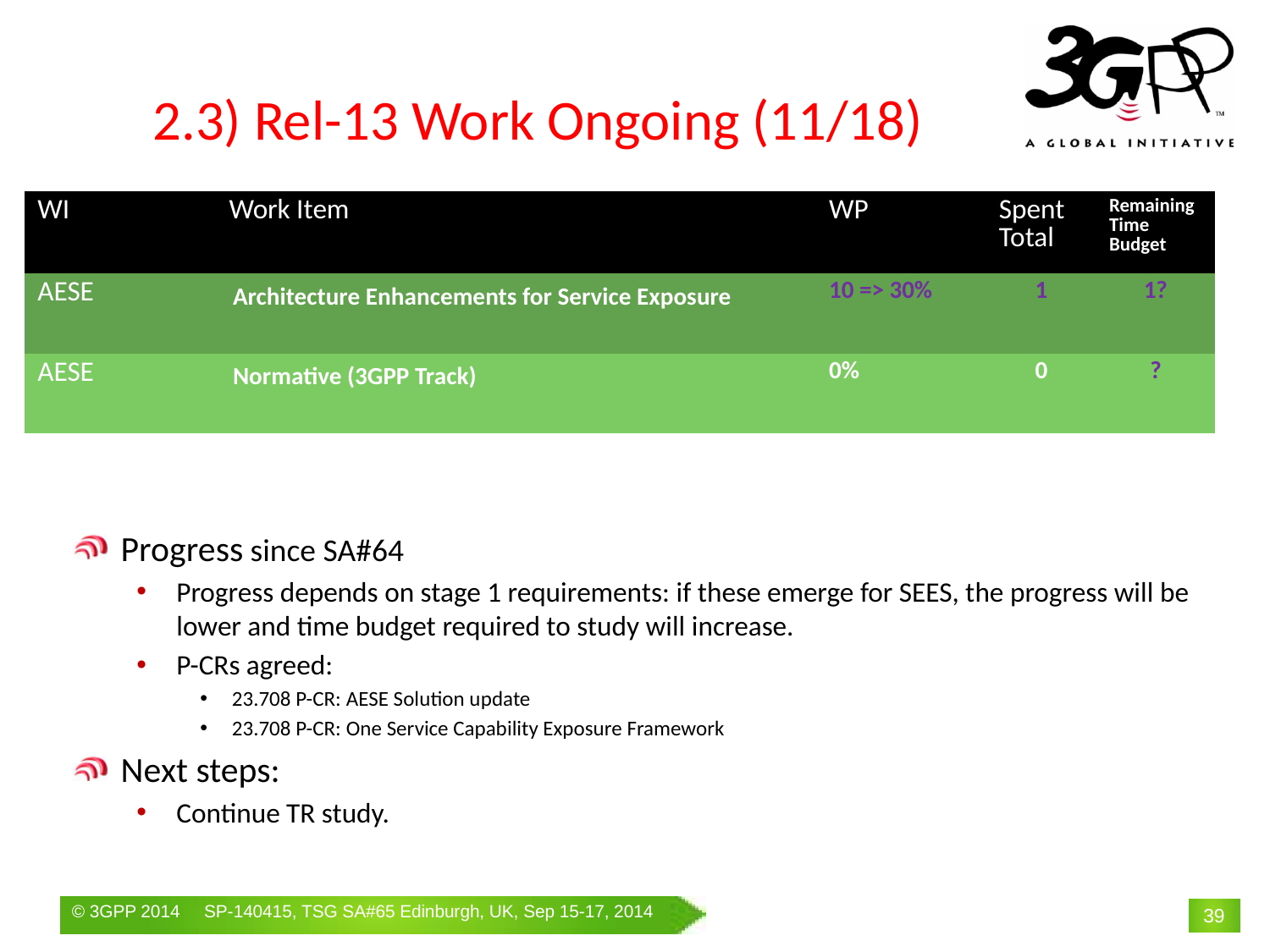

# 2.3) Rel-13 Work Ongoing (11/18)
| WI | Work Item | WP | Spent Total | Remaining Time Budget |
| --- | --- | --- | --- | --- |
| AESE | Architecture Enhancements for Service Exposure | 10 => 30% | 1 | 1? |
| AESE | Normative (3GPP Track) | 0% | 0 | ? |
Progress since SA#64
Progress depends on stage 1 requirements: if these emerge for SEES, the progress will be lower and time budget required to study will increase.
P-CRs agreed:
23.708 P-CR: AESE Solution update
23.708 P-CR: One Service Capability Exposure Framework
Next steps:
Continue TR study.